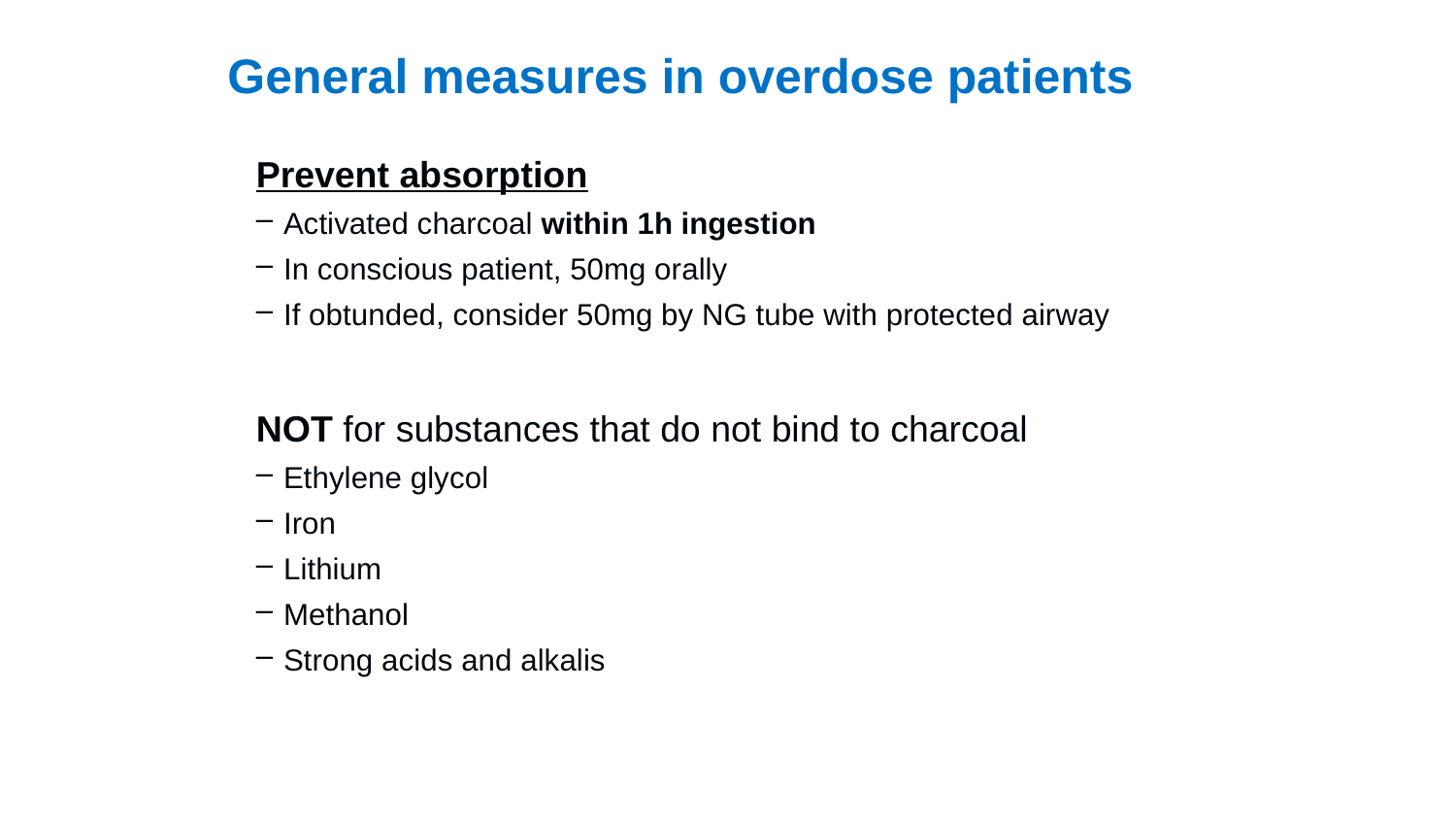

# General measures in overdose patients
Prevent absorption
Activated charcoal within 1h ingestion
In conscious patient, 50mg orally
If obtunded, consider 50mg by NG tube with protected airway

NOT for substances that do not bind to charcoal
Ethylene glycol
Iron
Lithium
Methanol
Strong acids and alkalis